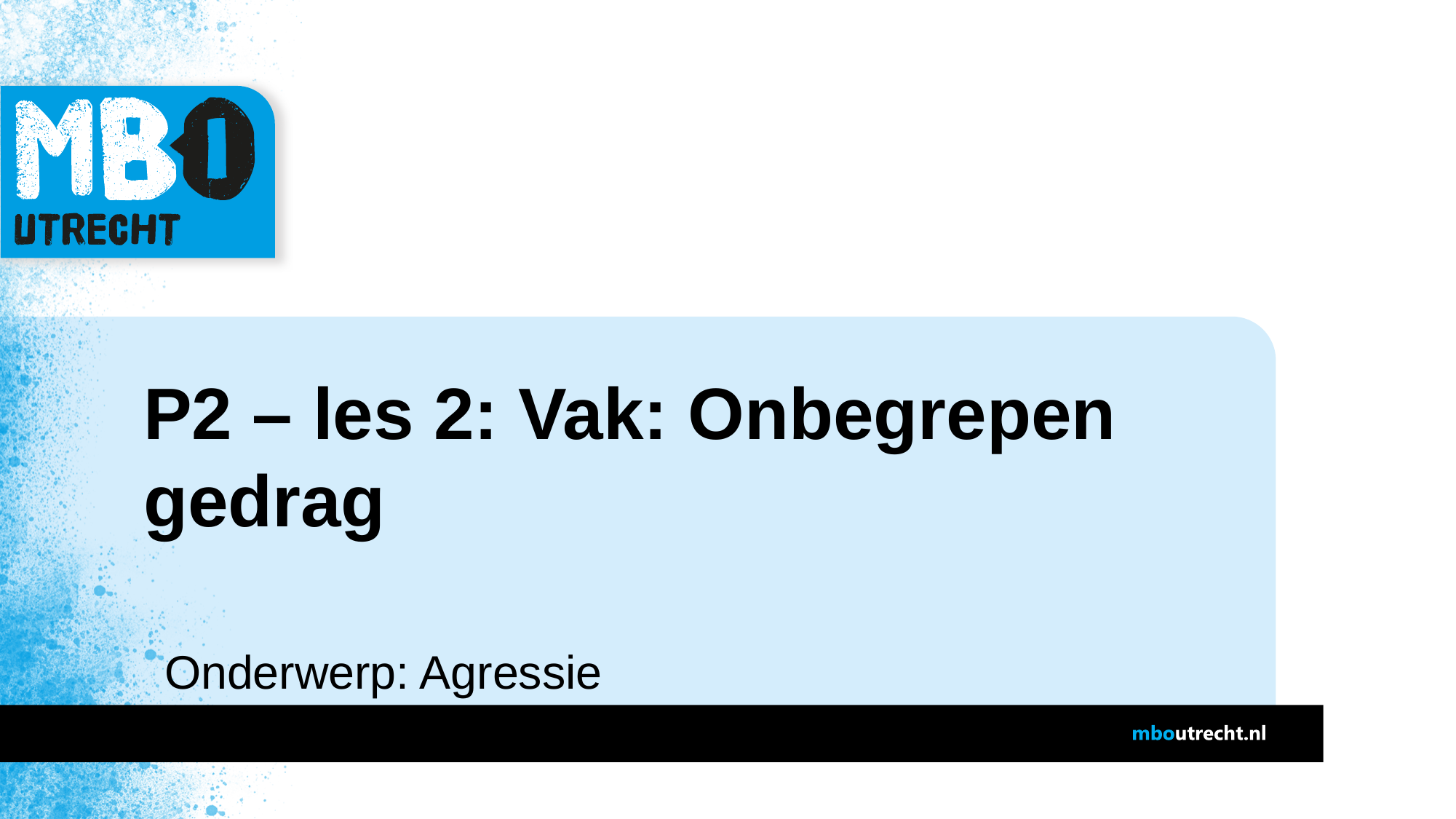

# P2 – les 2: Vak: Onbegrepen gedrag
Onderwerp: Agressie